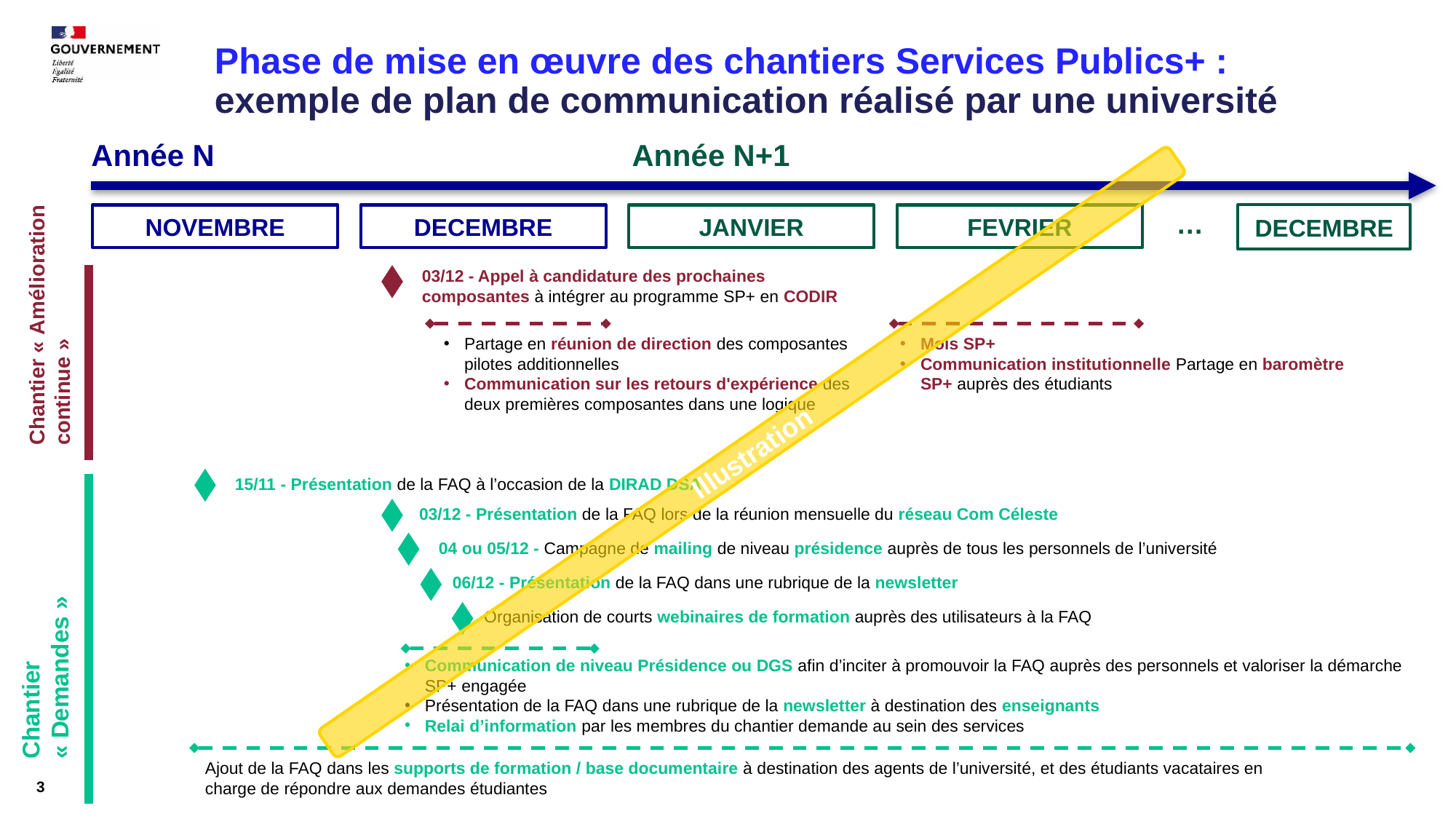

Phase de mise en œuvre des chantiers Services Publics+ :
exemple de plan de communication réalisé par une université
Année N
Année N+1
…
DECEMBRE
NOVEMBRE
DECEMBRE
JANVIER
FEVRIER
03/12 - Appel à candidature des prochaines composantes à intégrer au programme SP+ en CODIR

Chantier « Amélioration continue »
Partage en réunion de direction des composantes pilotes additionnelles
Communication sur les retours d'expérience des deux premières composantes dans une logique
Mois SP+
Communication institutionnelle Partage en baromètre SP+ auprès des étudiants
Illustration
15/11 - Présentation de la FAQ à l’occasion de la DIRAD DSA

03/12 - Présentation de la FAQ lors de la réunion mensuelle du réseau Com Céleste

04 ou 05/12 - Campagne de mailing de niveau présidence auprès de tous les personnels de l’université

06/12 - Présentation de la FAQ dans une rubrique de la newsletter

Organisation de courts webinaires de formation auprès des utilisateurs à la FAQ

Chantier « Demandes »
Communication de niveau Présidence ou DGS afin d’inciter à promouvoir la FAQ auprès des personnels et valoriser la démarche SP+ engagée
Présentation de la FAQ dans une rubrique de la newsletter à destination des enseignants
Relai d’information par les membres du chantier demande au sein des services
Ajout de la FAQ dans les supports de formation / base documentaire à destination des agents de l’université, et des étudiants vacataires en charge de répondre aux demandes étudiantes
3